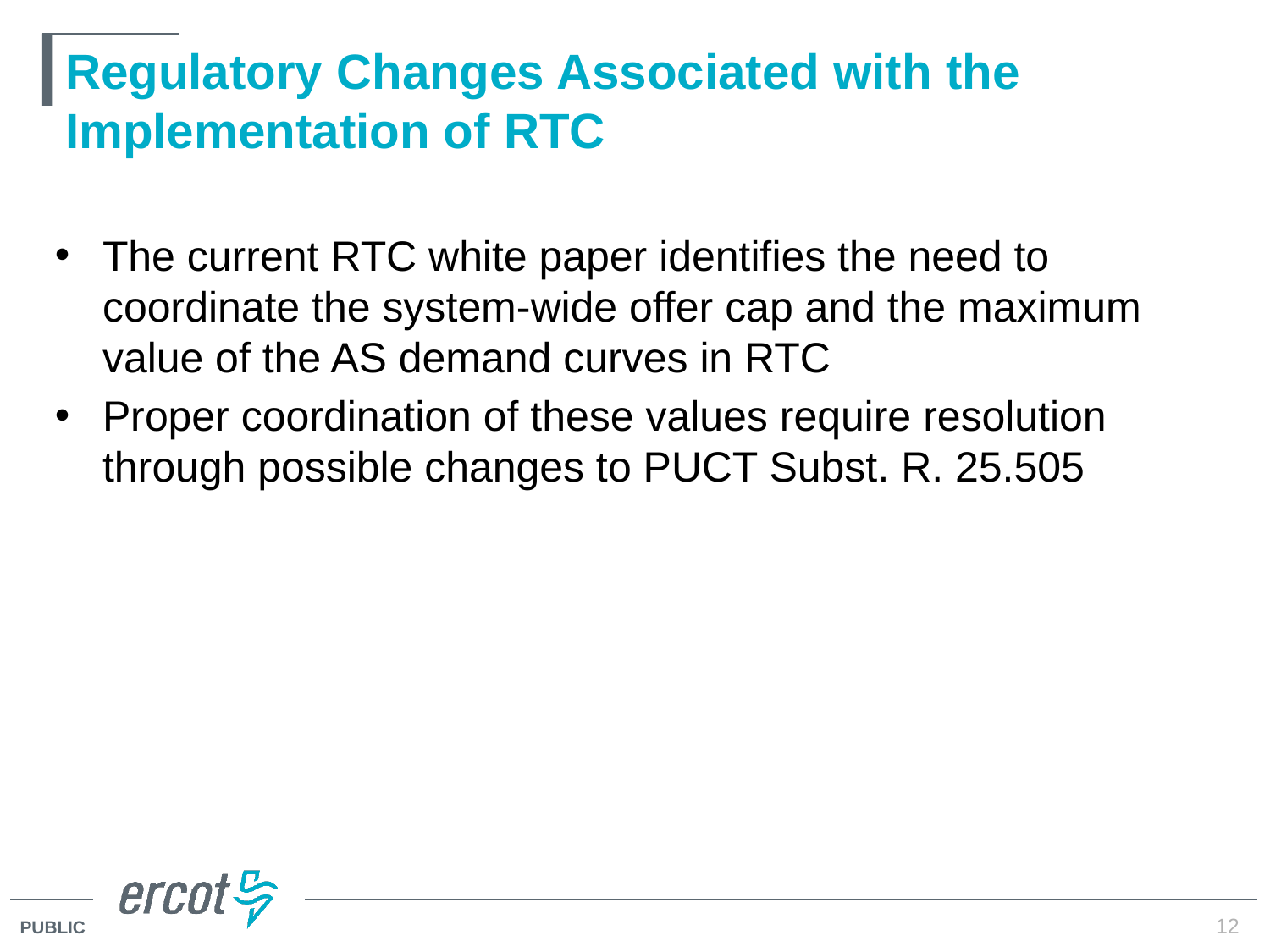

# Regulatory Changes Associated with the Implementation of RTC
The current RTC white paper identifies the need to coordinate the system-wide offer cap and the maximum value of the AS demand curves in RTC
Proper coordination of these values require resolution through possible changes to PUCT Subst. R. 25.505

12